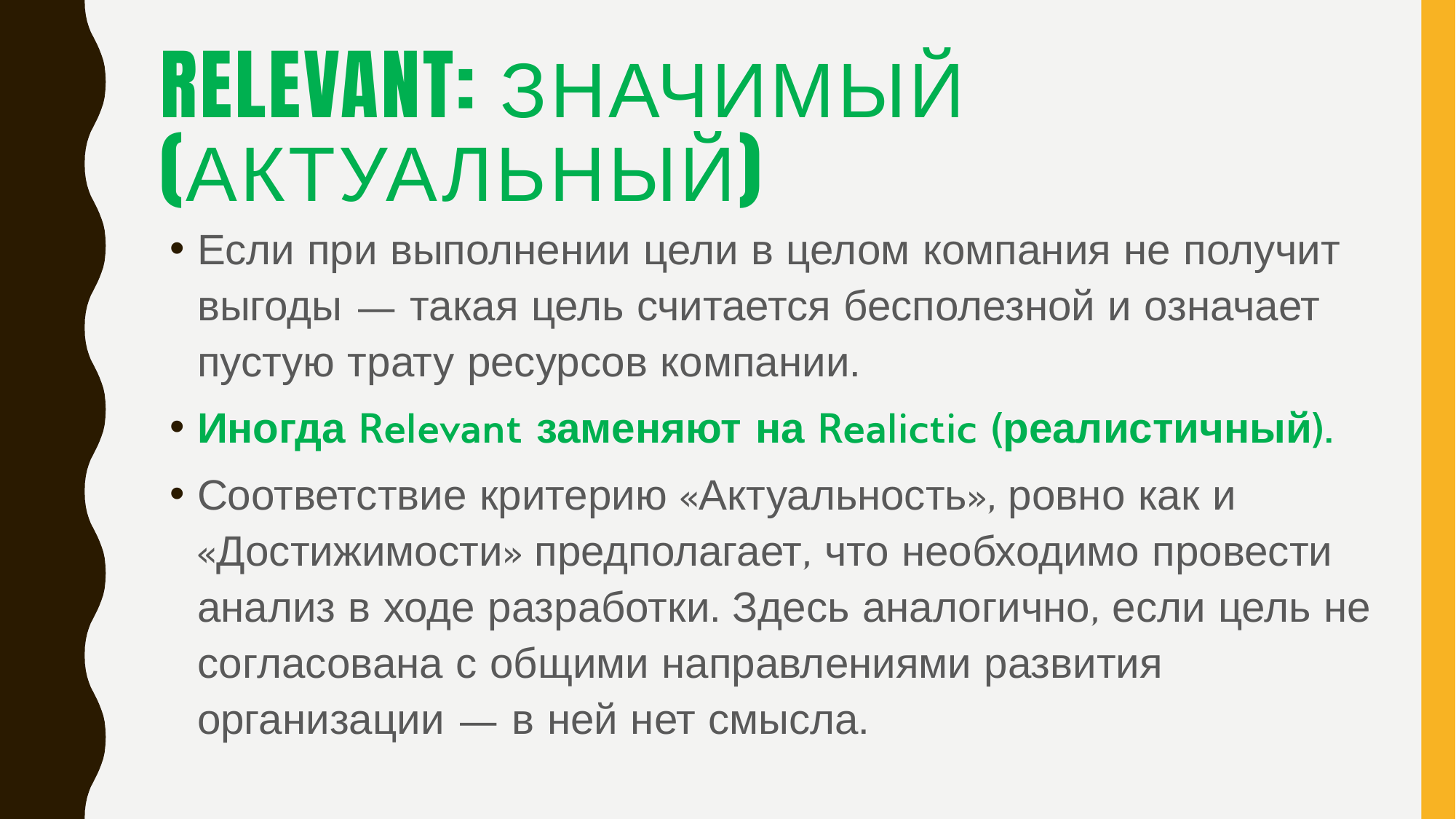

# Relevant: Значимый (актуальный)
Если при выполнении цели в целом компания не получит выгоды — такая цель считается бесполезной и означает пустую трату ресурсов компании.
Иногда Relevant заменяют на Realictic (реалистичный).
Соответствие критерию «Актуальность», ровно как и «Достижимости» предполагает, что необходимо провести анализ в ходе разработки. Здесь аналогично, если цель не согласована с общими направлениями развития организации — в ней нет смысла.